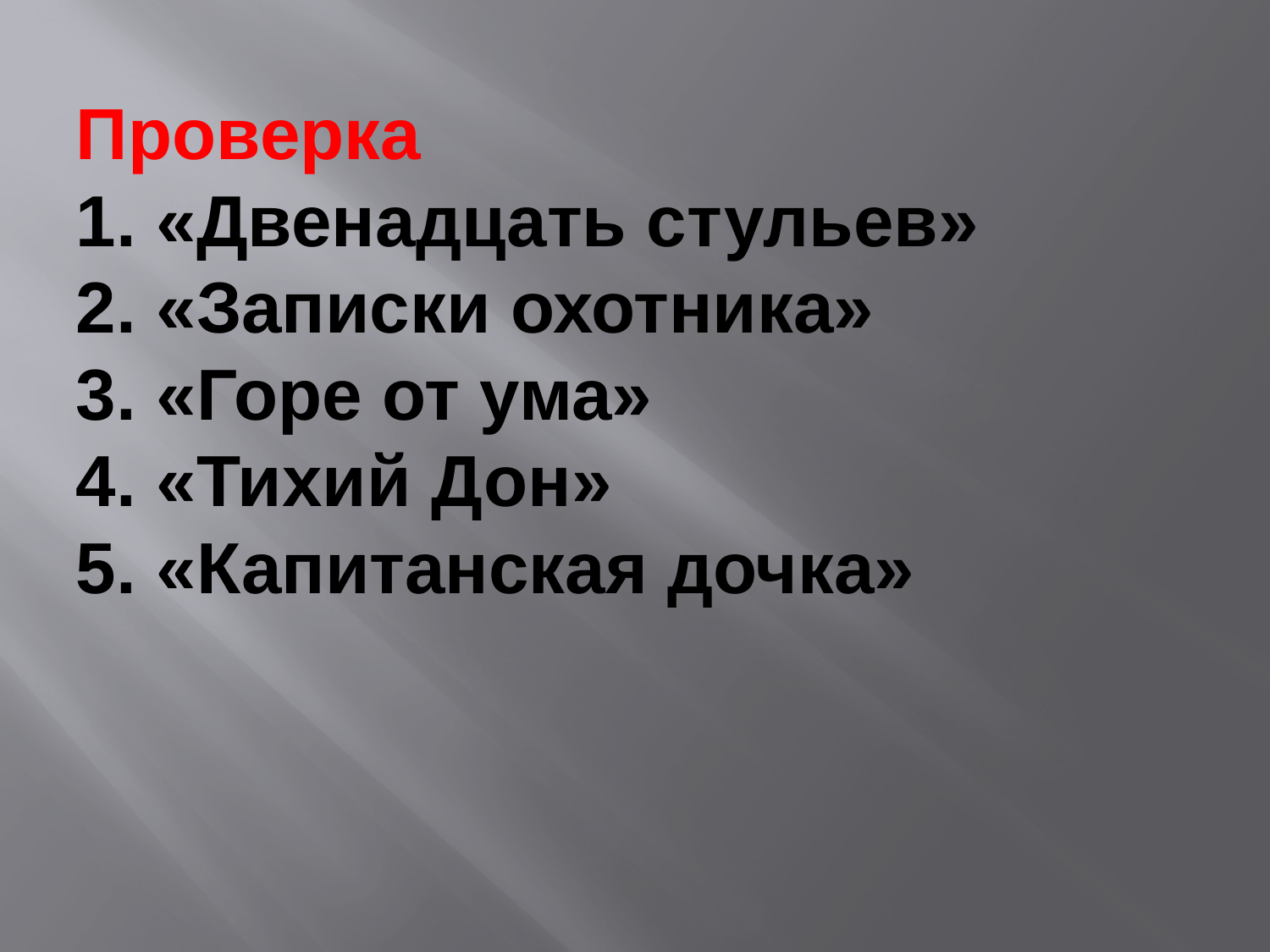

# Проверка 1. «Двенадцать стульев» 2. «Записки охотника» 3. «Горе от ума» 4. «Тихий Дон» 5. «Капитанская дочка»